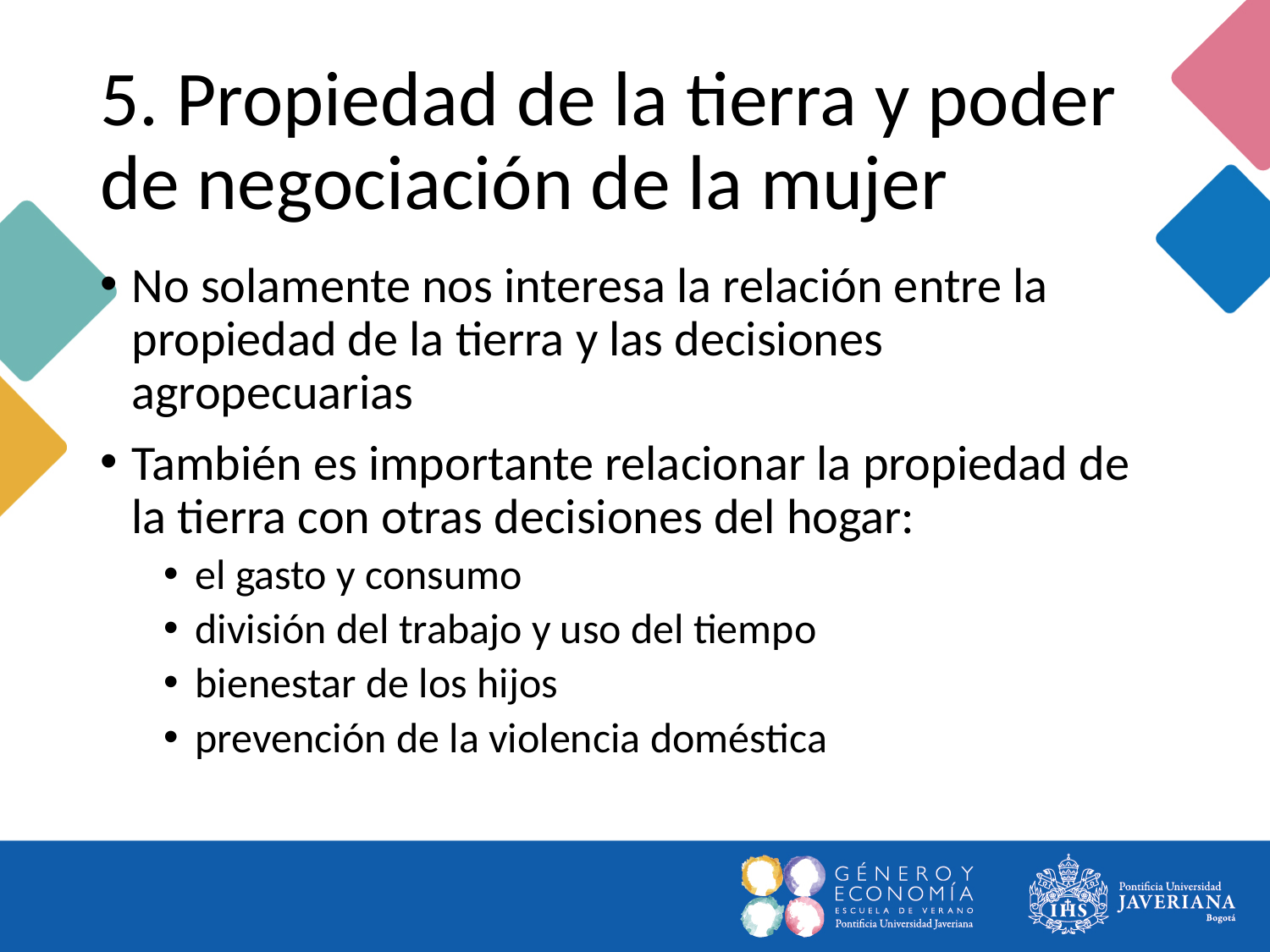

# 5. Propiedad de la tierra y poder de negociación de la mujer
No solamente nos interesa la relación entre la propiedad de la tierra y las decisiones agropecuarias
También es importante relacionar la propiedad de la tierra con otras decisiones del hogar:
el gasto y consumo
división del trabajo y uso del tiempo
bienestar de los hijos
prevención de la violencia doméstica